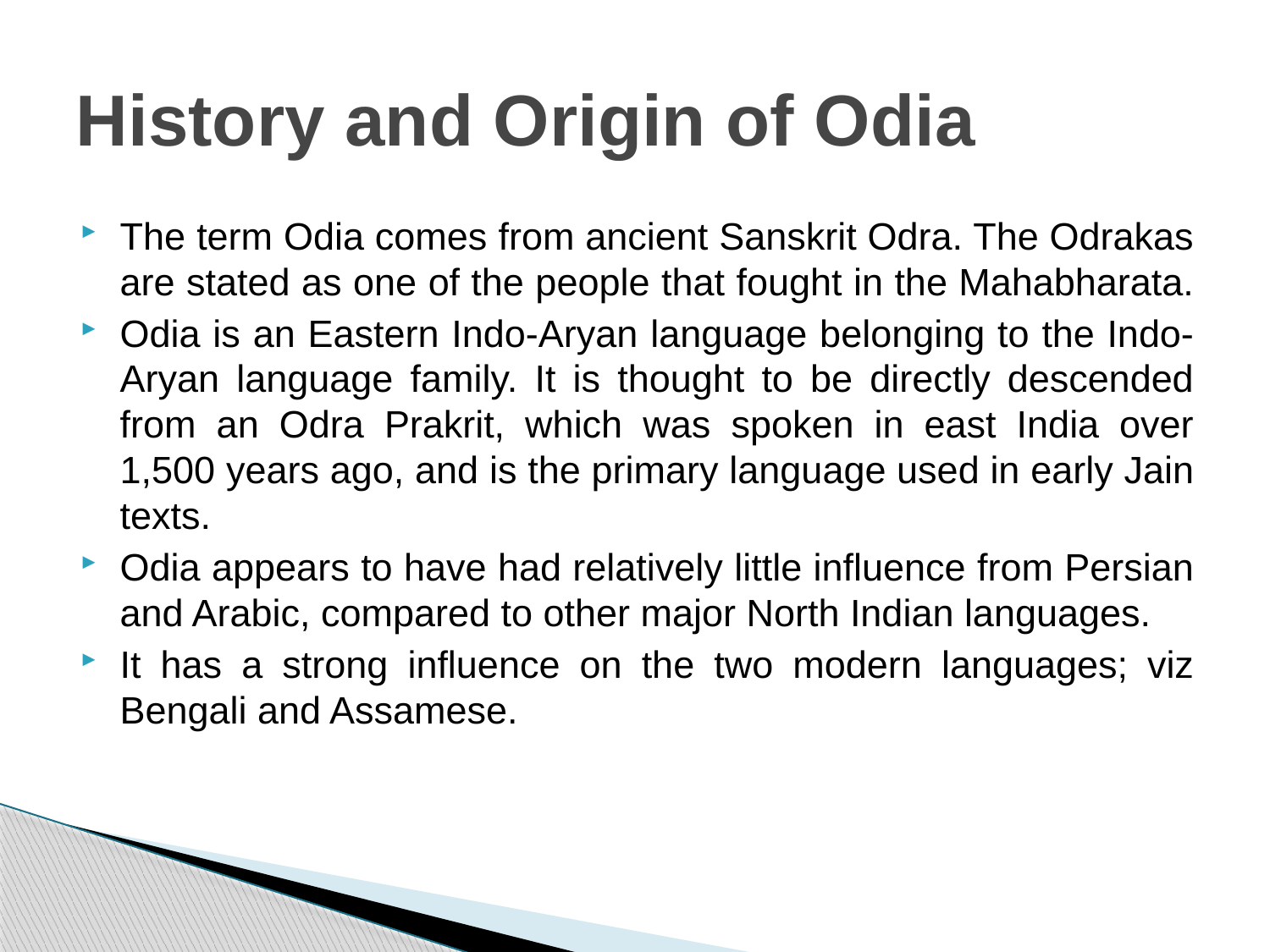

# History and Origin of Odia
The term Odia comes from ancient Sanskrit Odra. The Odrakas are stated as one of the people that fought in the Mahabharata.
Odia is an Eastern Indo-Aryan language belonging to the Indo-Aryan language family. It is thought to be directly descended from an Odra Prakrit, which was spoken in east India over 1,500 years ago, and is the primary language used in early Jain texts.
Odia appears to have had relatively little influence from Persian and Arabic, compared to other major North Indian languages.
It has a strong influence on the two modern languages; viz Bengali and Assamese.